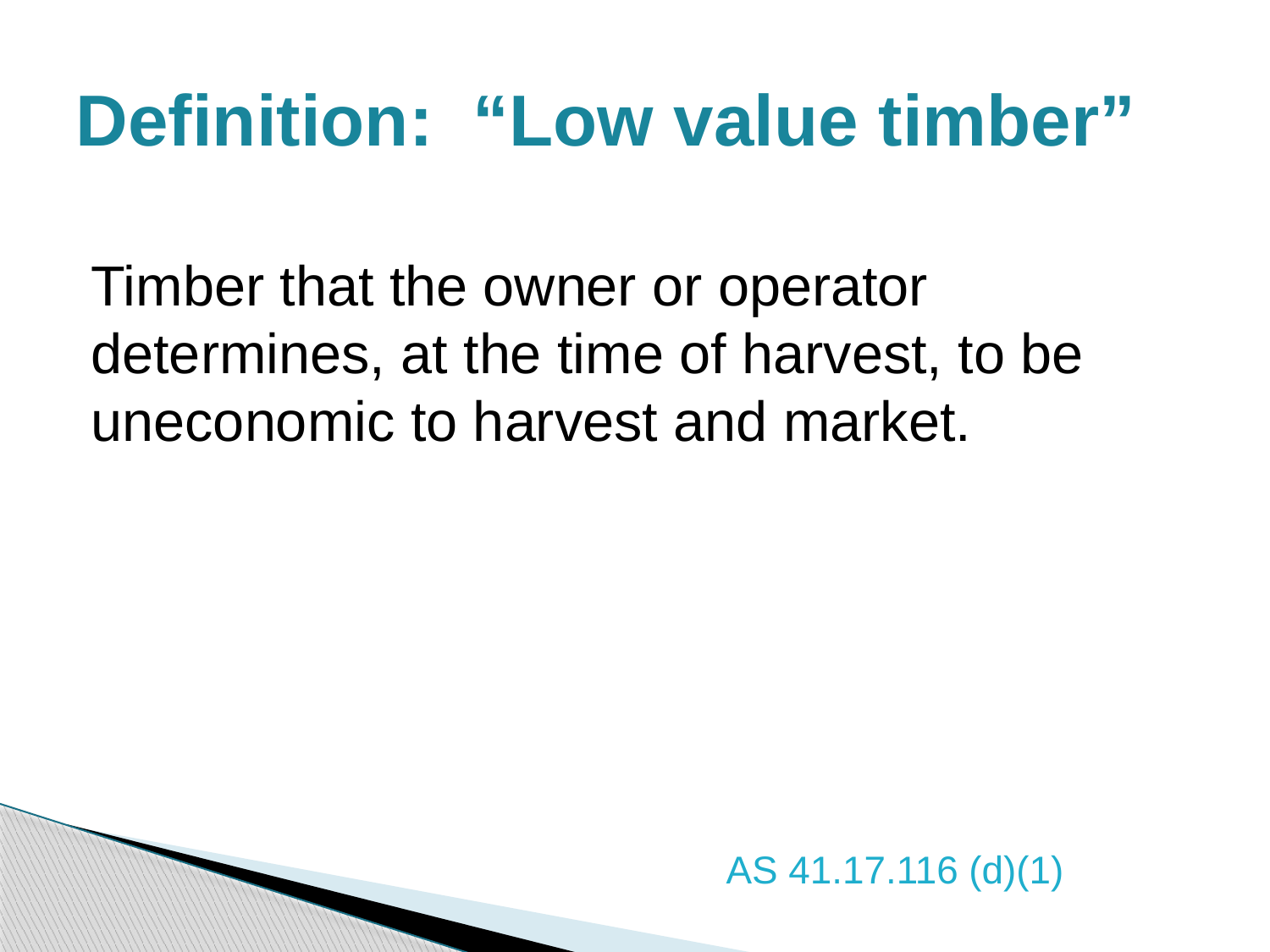

# Definition:  “Low value timber”
Timber that the owner or operator determines, at the time of harvest, to be uneconomic to harvest and market.

					AS 41.17.116 (d)(1)